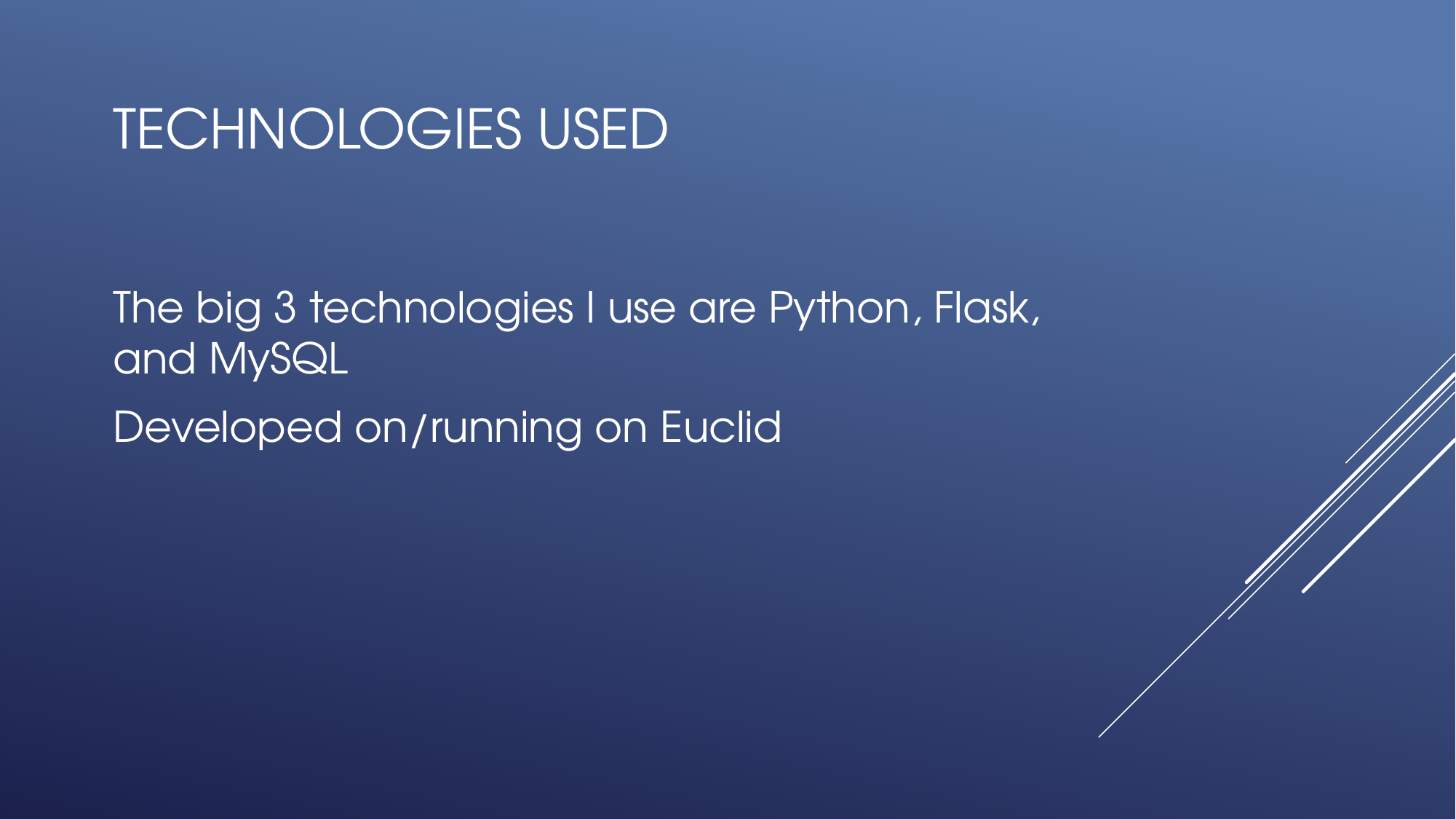

# Technologies Used
The big 3 technologies I use are Python, Flask, and MySQL
Developed on/running on Euclid